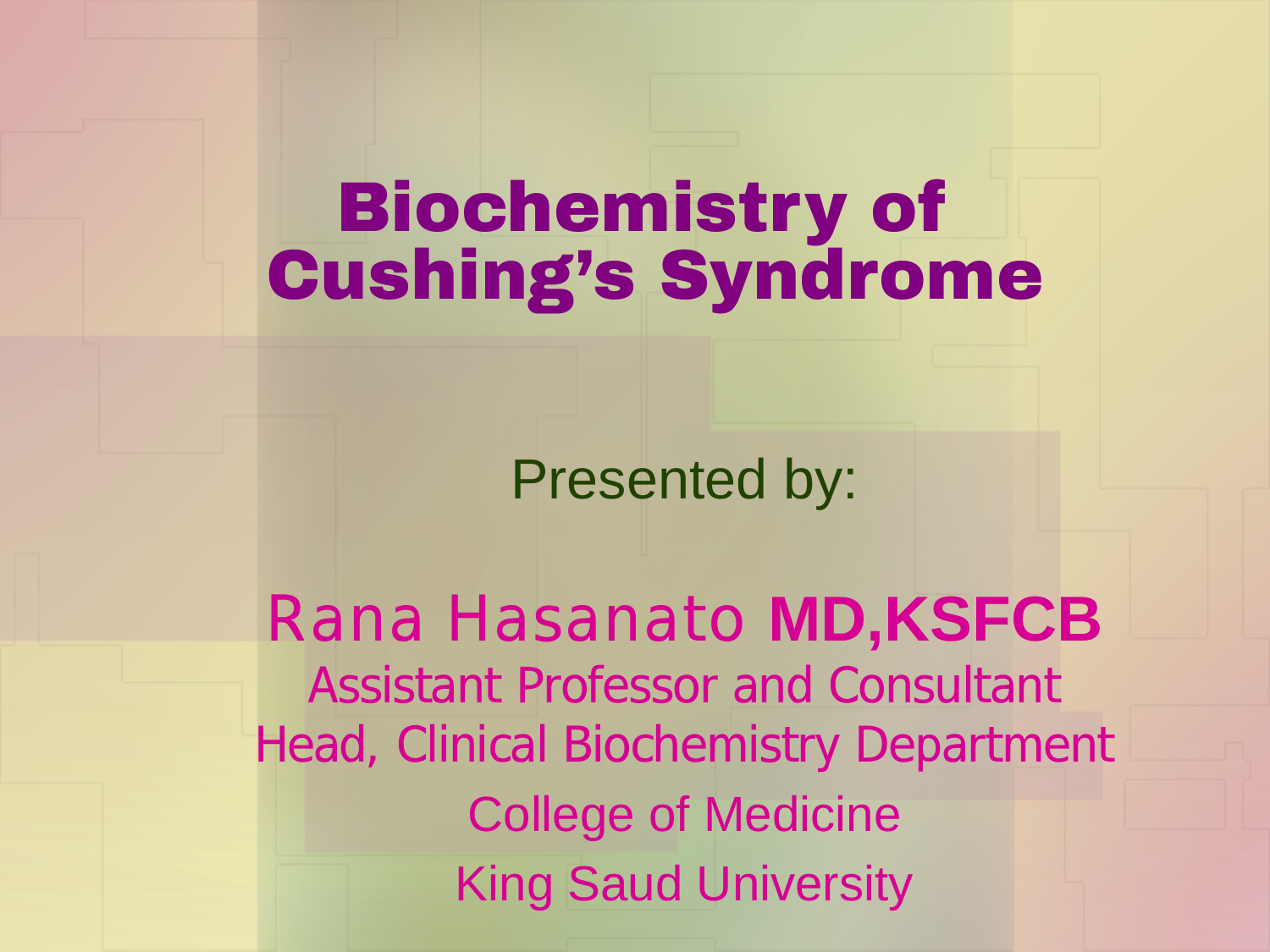

# Biochemistry of Cushing’s Syndrome
Presented by:

Rana Hasanato MD,KSFCB
Assistant Professor and Consultant
Head, Clinical Biochemistry Department
College of Medicine
King Saud University